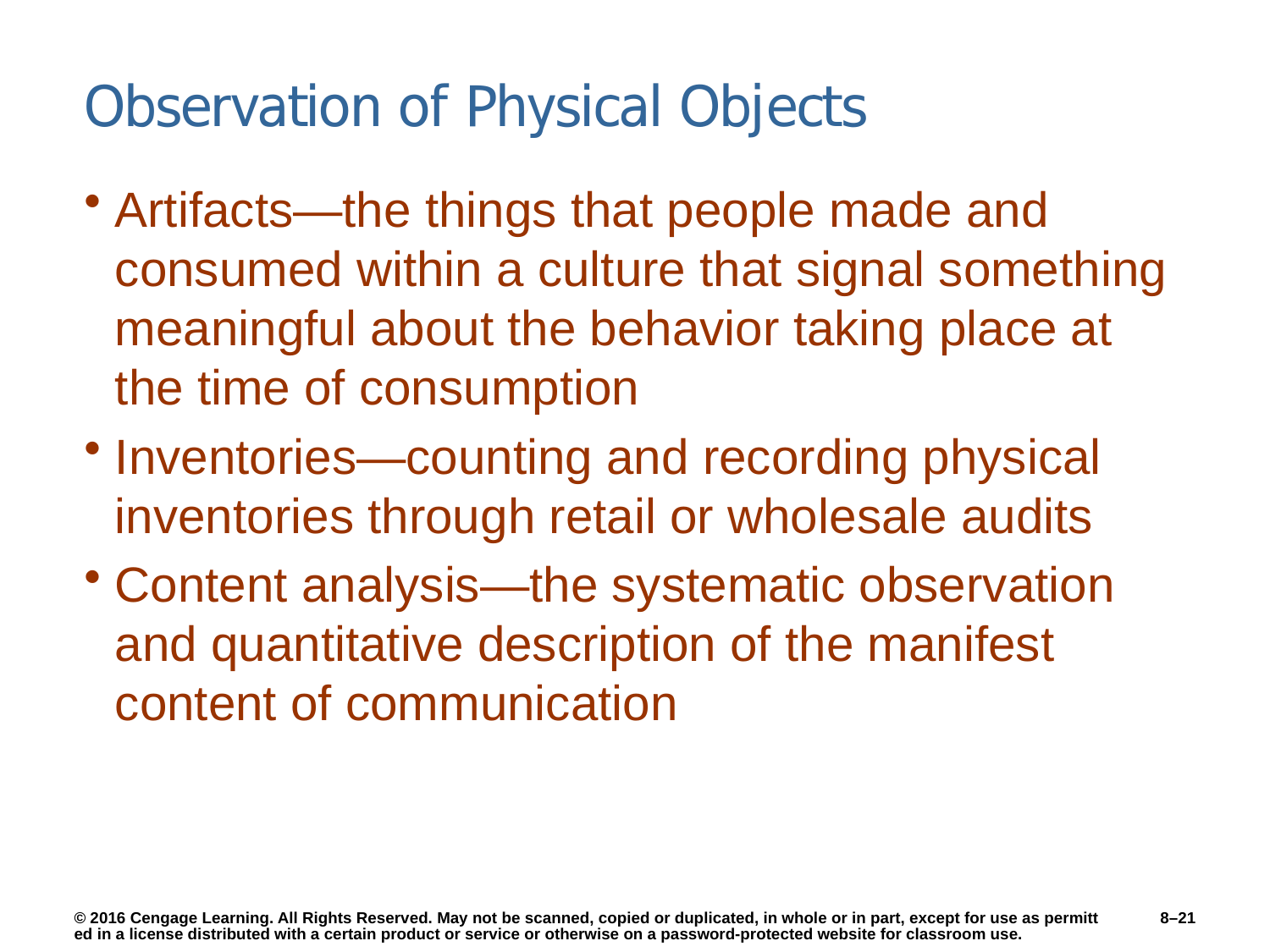

# Observation of Physical Objects
Artifacts—the things that people made and consumed within a culture that signal something meaningful about the behavior taking place at the time of consumption
Inventories—counting and recording physical inventories through retail or wholesale audits
Content analysis—the systematic observation and quantitative description of the manifest content of communication
8–21
© 2016 Cengage Learning. All Rights Reserved. May not be scanned, copied or duplicated, in whole or in part, except for use as permitted in a license distributed with a certain product or service or otherwise on a password-protected website for classroom use.